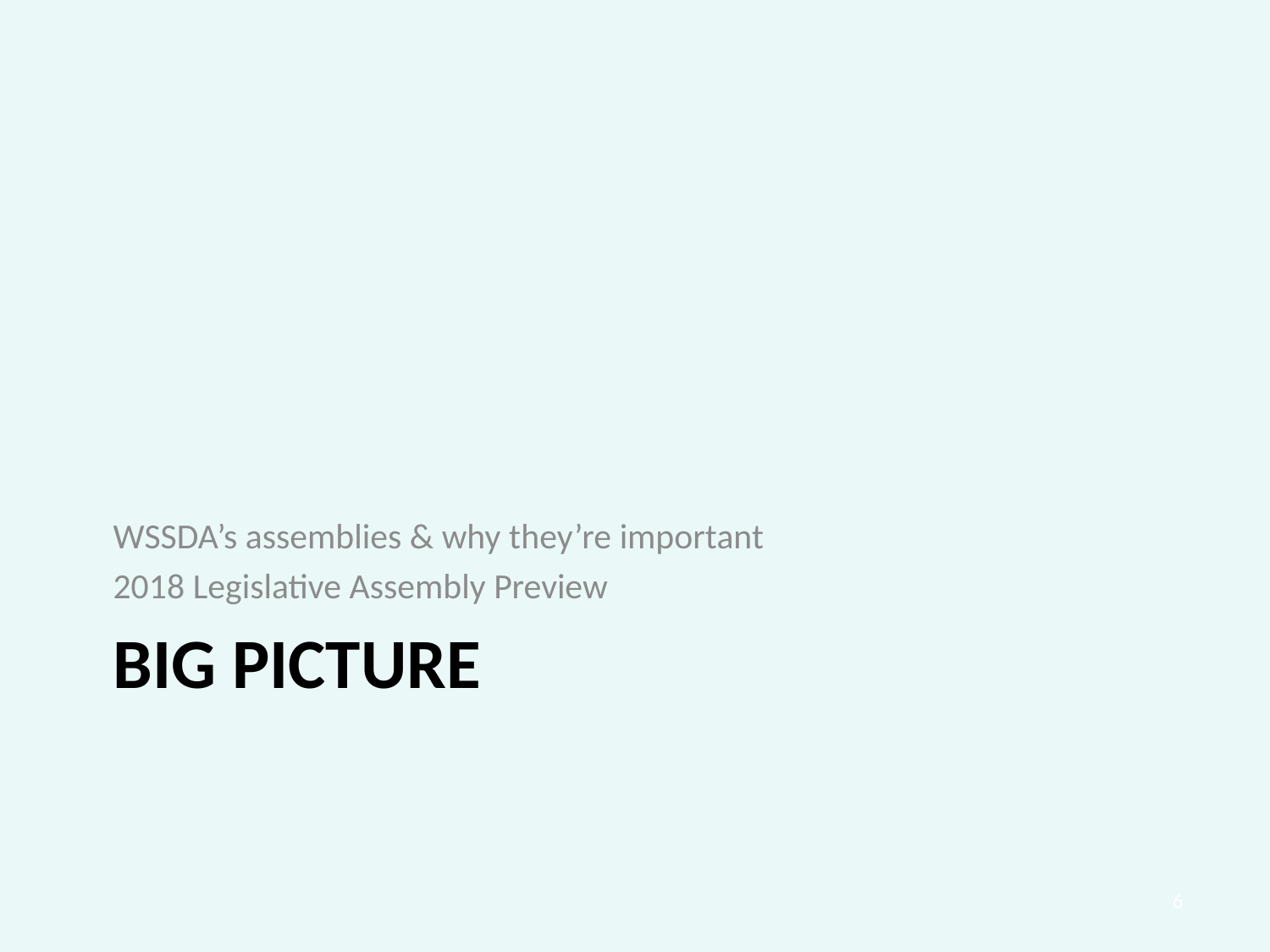

WSSDA’s assemblies & why they’re important
2018 Legislative Assembly Preview
# Big picture
6